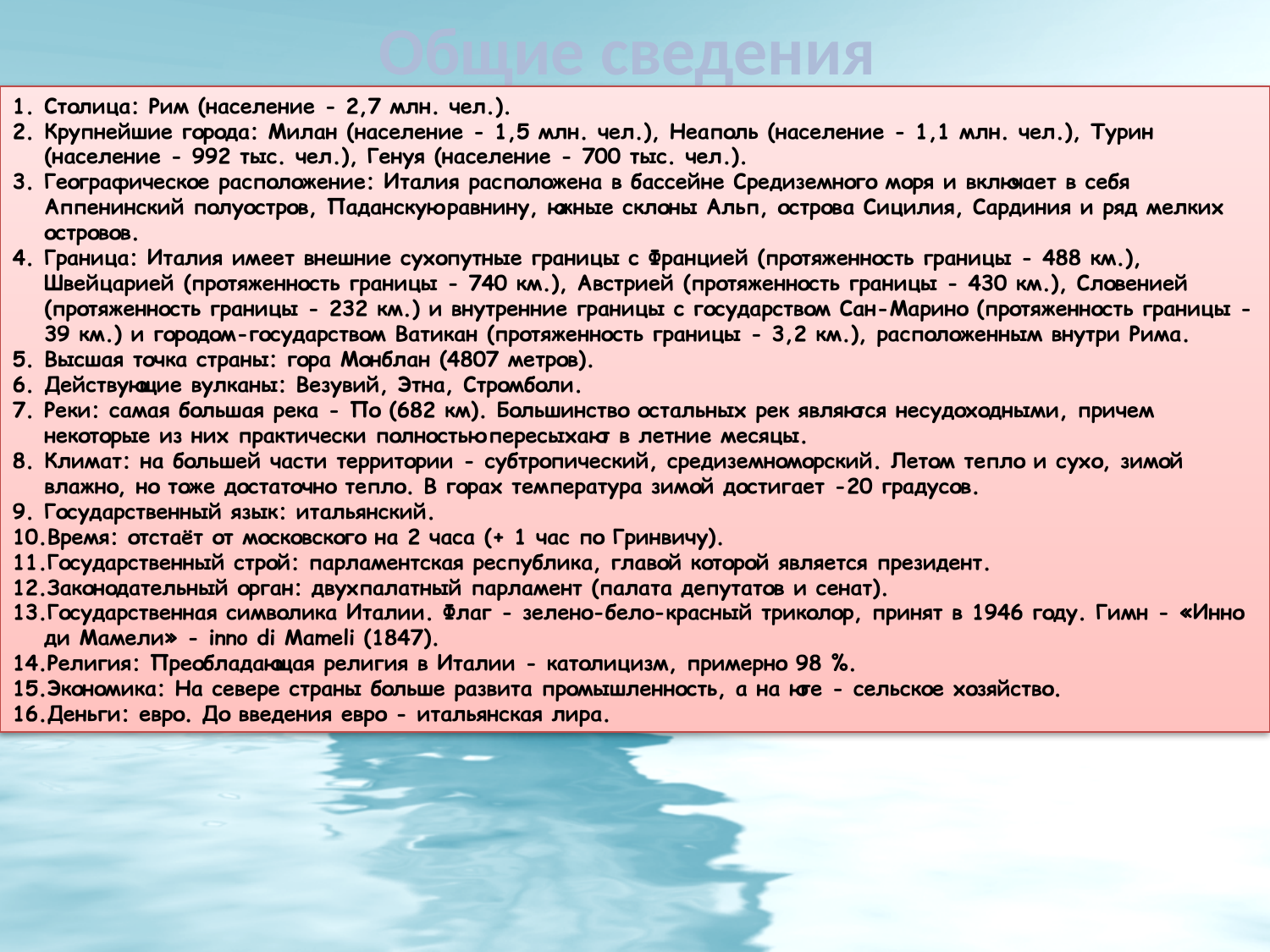

# Общие сведения
Столица: Рим (население - 2,7 млн. чел.).
Крупнейшие города: Милан (население - 1,5 млн. чел.), Неаполь (население - 1,1 млн. чел.), Турин (население - 992 тыс. чел.), Генуя (население - 700 тыс. чел.).
Географическое расположение: Италия расположена в бассейне Средиземного моря и включает в себя Аппенинский полуостров, Паданскую равнину, южные склоны Альп, острова Сицилия, Сардиния и ряд мелких островов.
Граница: Италия имеет внешние сухопутные границы с Францией (протяженность границы - 488 км.), Швейцарией (протяженность границы - 740 км.), Австрией (протяженность границы - 430 км.), Словенией (протяженность границы - 232 км.) и внутренние границы с государством Сан-Марино (протяженность границы - 39 км.) и городом-государством Ватикан (протяженность границы - 3,2 км.), расположенным внутри Рима.
Высшая точка страны: гора Монблан (4807 метров).
Действующие вулканы: Везувий, Этна, Стромболи.
Реки: самая большая река - По (682 км). Большинство остальных рек являются несудоходными, причем некоторые из них практически полностью пересыхают в летние месяцы.
Климат: на большей части территории - субтропический, средиземноморский. Летом тепло и сухо, зимой влажно, но тоже достаточно тепло. В горах температура зимой достигает -20 градусов.
Государственный язык: итальянский.
Время: отстаёт от московского на 2 часа (+ 1 час по Гринвичу).
Государственный строй: парламентская республика, главой которой является президент.
Законодательный орган: двухпалатный парламент (палата депутатов и сенат).
Государственная символика Италии. Флаг - зелено-бело-красный триколор, принят в 1946 году. Гимн - «Инно ди Мамели» - inno di Mameli (1847).
Религия: Преобладающая религия в Италии - католицизм, примерно 98 %.
Экономика: На севере страны больше развита промышленность, а на юге - сельское хозяйство.
Деньги: евро. До введения евро - итальянская лира.